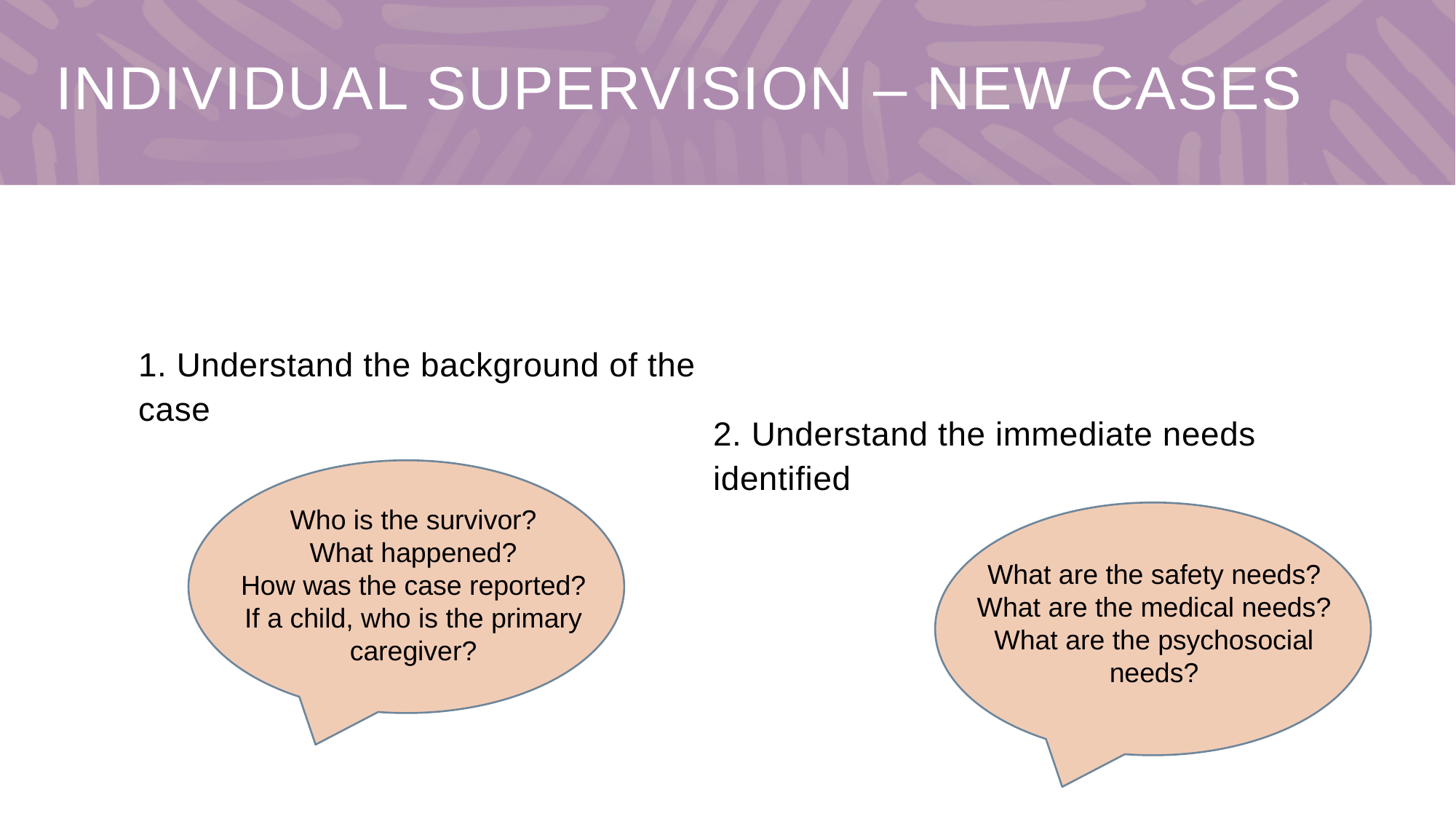

# Individual supervision – new cases

1. Understand the background of the case

2. Understand the immediate needs identified

Who is the survivor?
What happened?
How was the case reported?
If a child, who is the primary caregiver?

What are the safety needs?
What are the medical needs?
What are the psychosocial needs?